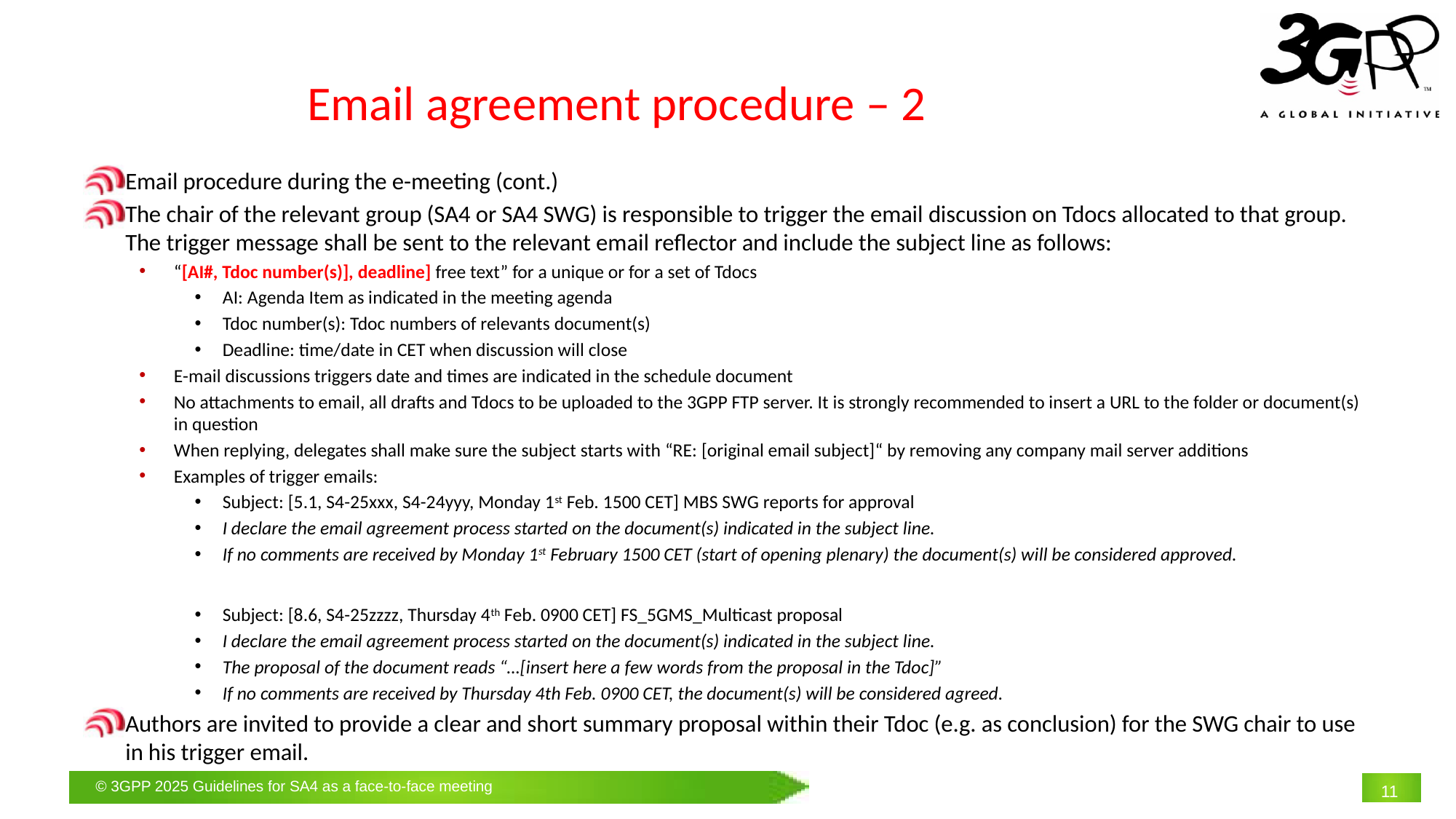

# Email agreement procedure – 2
Email procedure during the e-meeting (cont.)
The chair of the relevant group (SA4 or SA4 SWG) is responsible to trigger the email discussion on Tdocs allocated to that group. The trigger message shall be sent to the relevant email reflector and include the subject line as follows:
“[AI#, Tdoc number(s)], deadline] free text” for a unique or for a set of Tdocs
AI: Agenda Item as indicated in the meeting agenda
Tdoc number(s): Tdoc numbers of relevants document(s)
Deadline: time/date in CET when discussion will close
E-mail discussions triggers date and times are indicated in the schedule document
No attachments to email, all drafts and Tdocs to be uploaded to the 3GPP FTP server. It is strongly recommended to insert a URL to the folder or document(s) in question
When replying, delegates shall make sure the subject starts with “RE: [original email subject]“ by removing any company mail server additions
Examples of trigger emails:
Subject: [5.1, S4-25xxx, S4-24yyy, Monday 1st Feb. 1500 CET] MBS SWG reports for approval
I declare the email agreement process started on the document(s) indicated in the subject line.
If no comments are received by Monday 1st February 1500 CET (start of opening plenary) the document(s) will be considered approved.

Subject: [8.6, S4-25zzzz, Thursday 4th Feb. 0900 CET] FS_5GMS_Multicast proposal
I declare the email agreement process started on the document(s) indicated in the subject line.
The proposal of the document reads “…[insert here a few words from the proposal in the Tdoc]”
If no comments are received by Thursday 4th Feb. 0900 CET, the document(s) will be considered agreed.
Authors are invited to provide a clear and short summary proposal within their Tdoc (e.g. as conclusion) for the SWG chair to use in his trigger email.
11